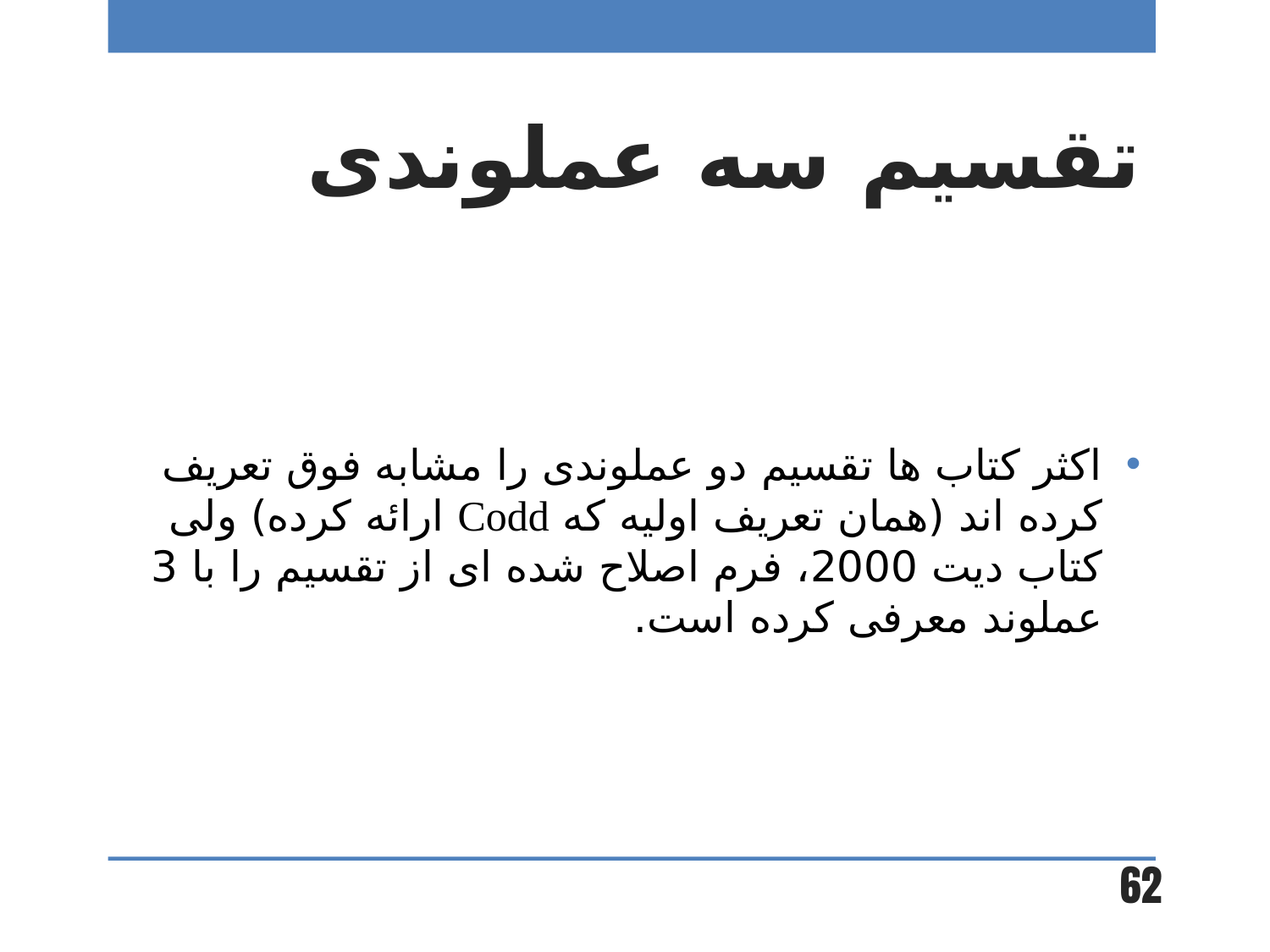

# تقسیم سه عملوندی
اکثر کتاب ها تقسیم دو عملوندی را مشابه فوق تعریف کرده اند (همان تعریف اولیه که Codd ارائه کرده) ولی کتاب دیت 2000، فرم اصلاح شده ای از تقسیم را با 3 عملوند معرفی کرده است.
62